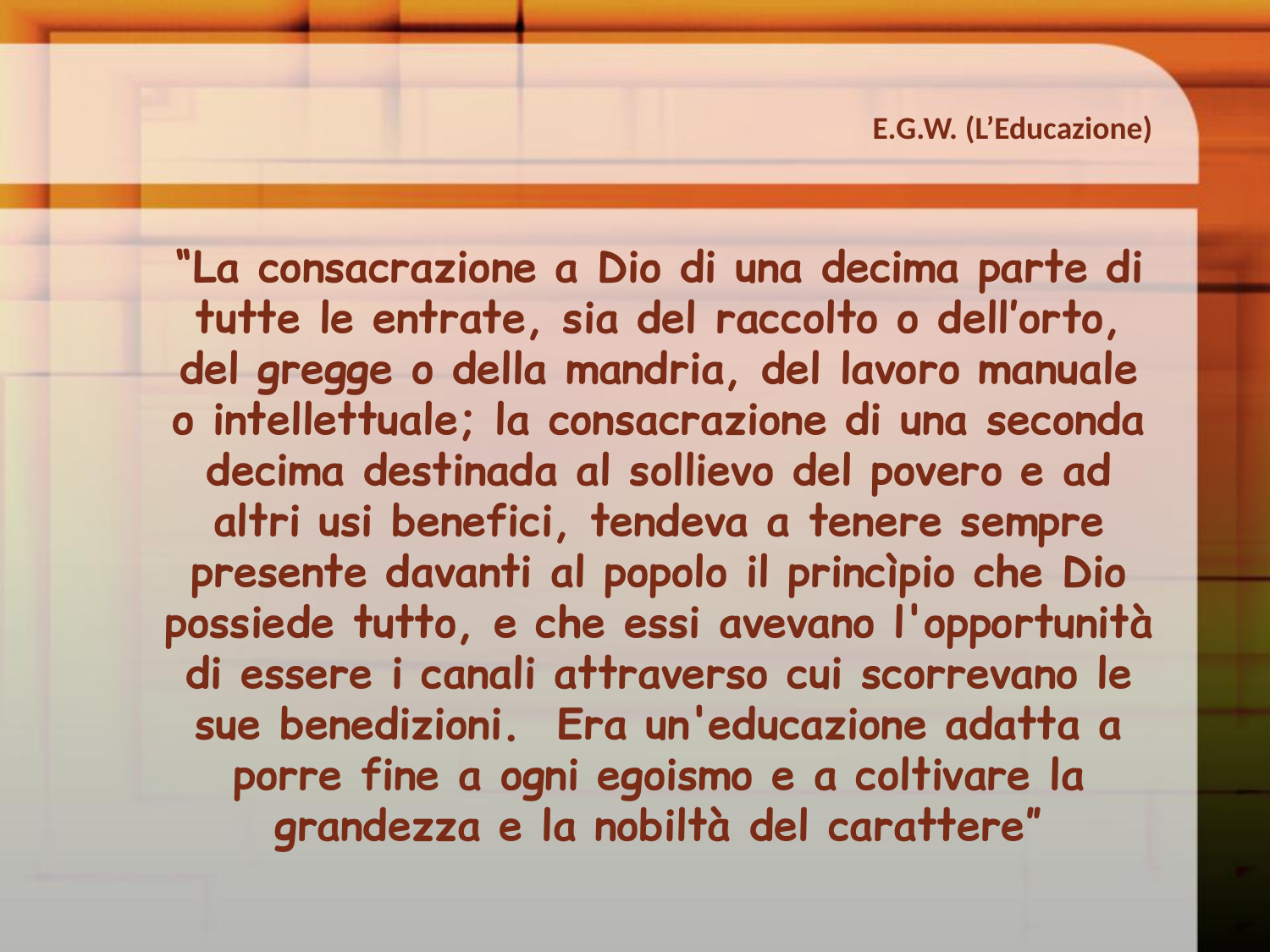

E.G.W. (L’Educazione)
“La consacrazione a Dio di una decima parte di tutte le entrate, sia del raccolto o dell’orto, del gregge o della mandria, del lavoro manuale o intellettuale; la consacrazione di una seconda decima destinada al sollievo del povero e ad altri usi benefici, tendeva a tenere sempre presente davanti al popolo il princìpio che Dio possiede tutto, e che essi avevano l'opportunità di essere i canali attraverso cui scorrevano le sue benedizioni.  Era un'educazione adatta a porre fine a ogni egoismo e a coltivare la grandezza e la nobiltà del carattere”